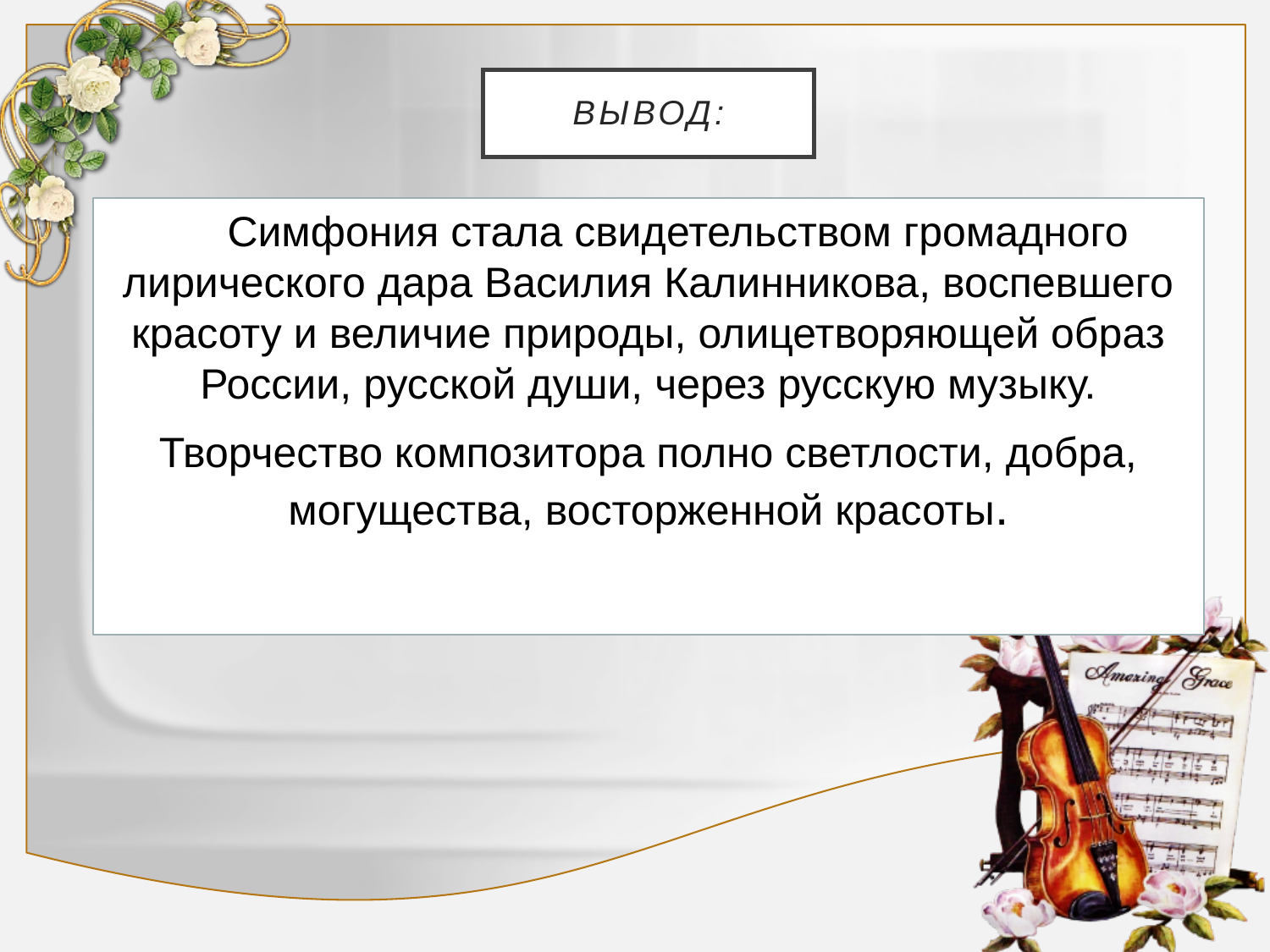

# Вывод:
     Симфония стала свидетельством громадного лирического дара Василия Калинникова, воспевшего красоту и величие природы, олицетворяющей образ России, русской души, через русскую музыку.
Творчество композитора полно светлости, добра, могущества, восторженной красоты.